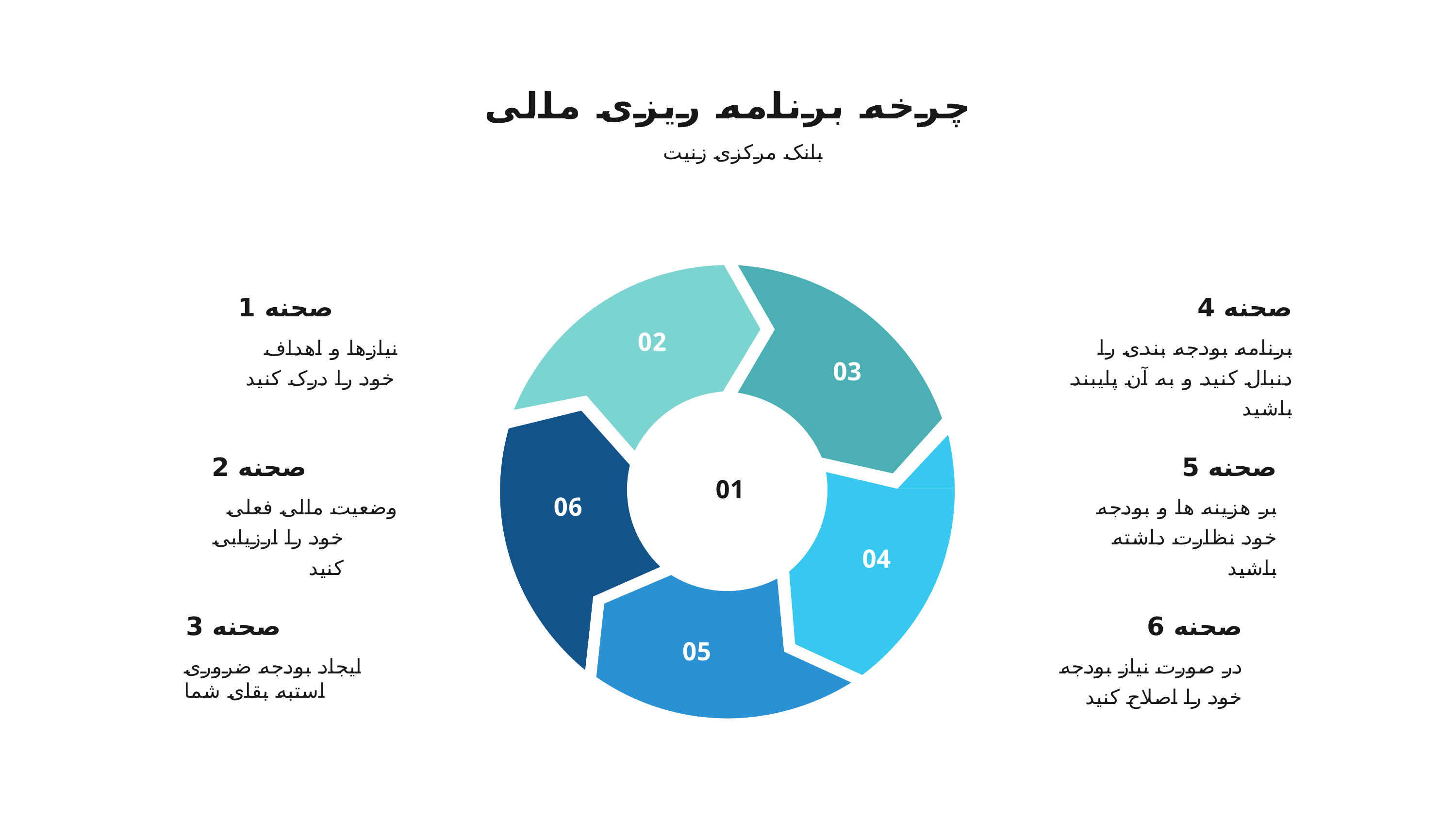

# چرخه برنامه ریزی مالی
بانک مرکزی زنیت

صحنه 4
برنامه بودجه بندی را دنبال کنید و به آن پایبند باشید
صحنه 1
نیازها و اهداف خود را درک کنید
02
03
صحنه 5
بر هزینه ها و بودجه خود نظارت داشته باشید
صحنه 2
وضعیت مالی فعلی خود را ارزیابی کنید
01
06
04
صحنه 3
ایجاد بودجه ضروری استبه بقای شما
صحنه 6
در صورت نیاز بودجه خود را اصلاح کنید
05